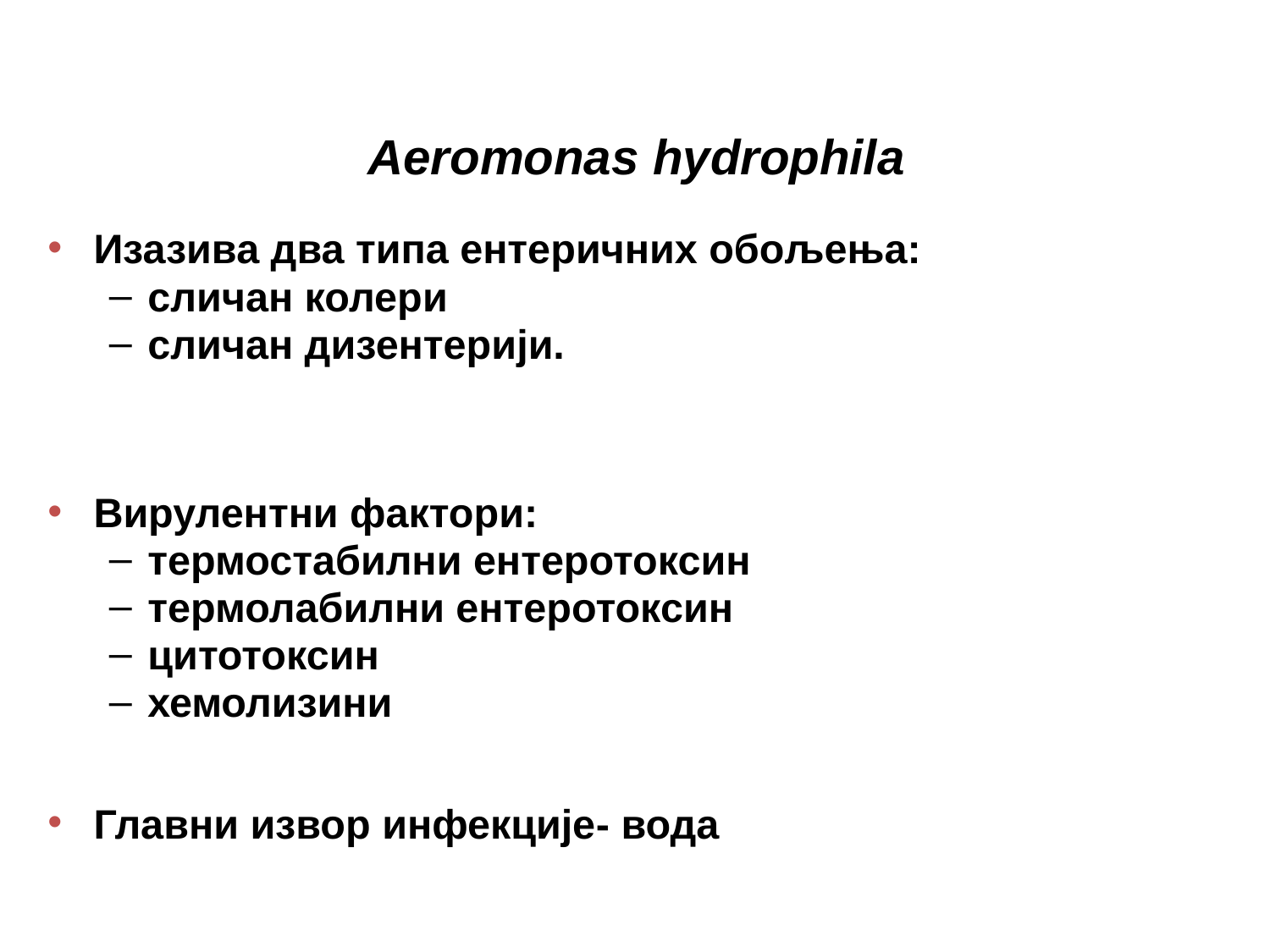

# Aeromonas hydrophila
Изазива два типа ентеричних обољења:
сличан колери
сличан дизентерији.

Вирулентни фактори:
термостабилни ентеротоксин
термолабилни ентеротоксин
цитотоксин
хемолизини

Главни извор инфекције- вода